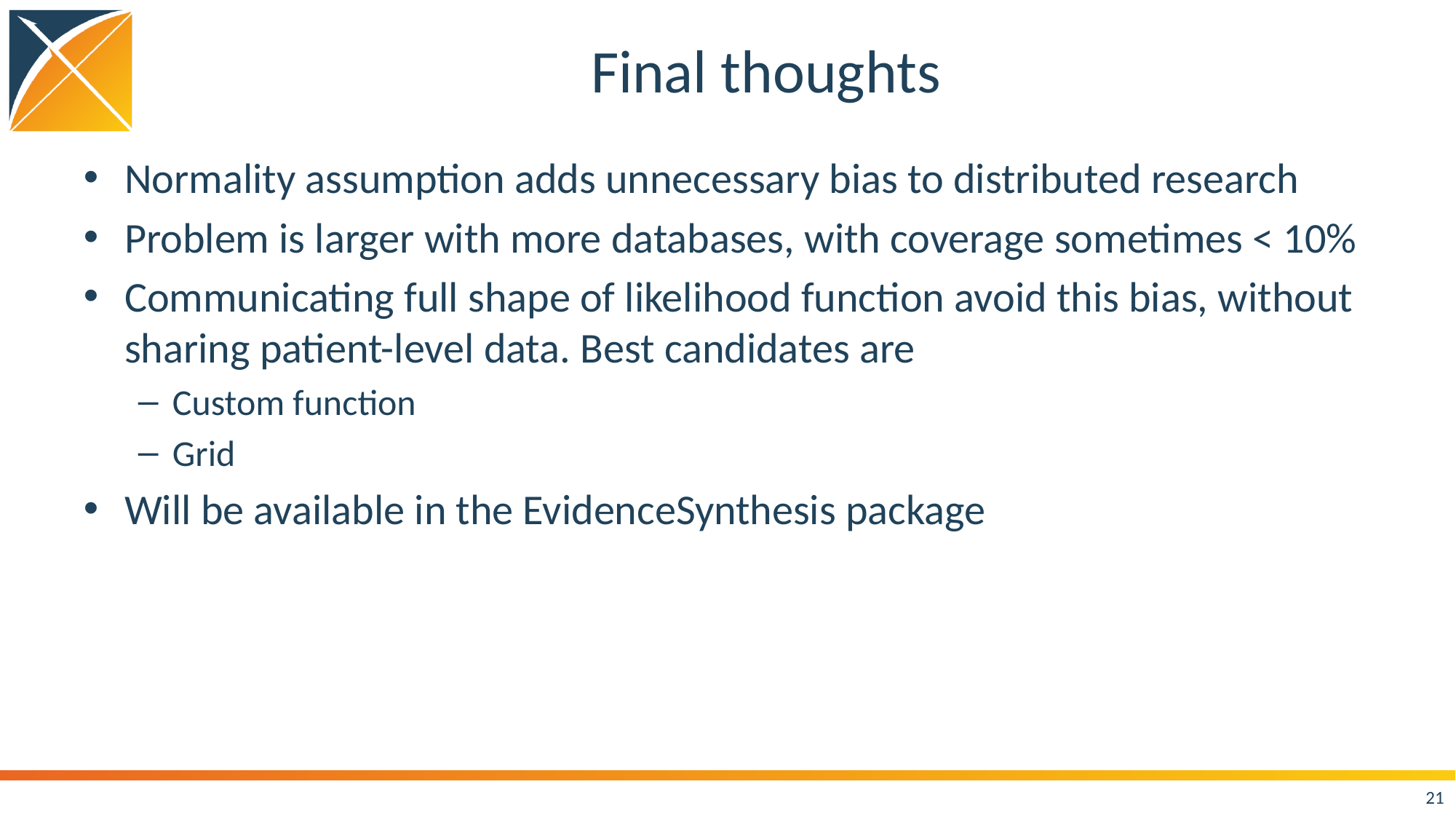

# Final thoughts
Normality assumption adds unnecessary bias to distributed research
Problem is larger with more databases, with coverage sometimes < 10%
Communicating full shape of likelihood function avoid this bias, without sharing patient-level data. Best candidates are
Custom function
Grid
Will be available in the EvidenceSynthesis package
21